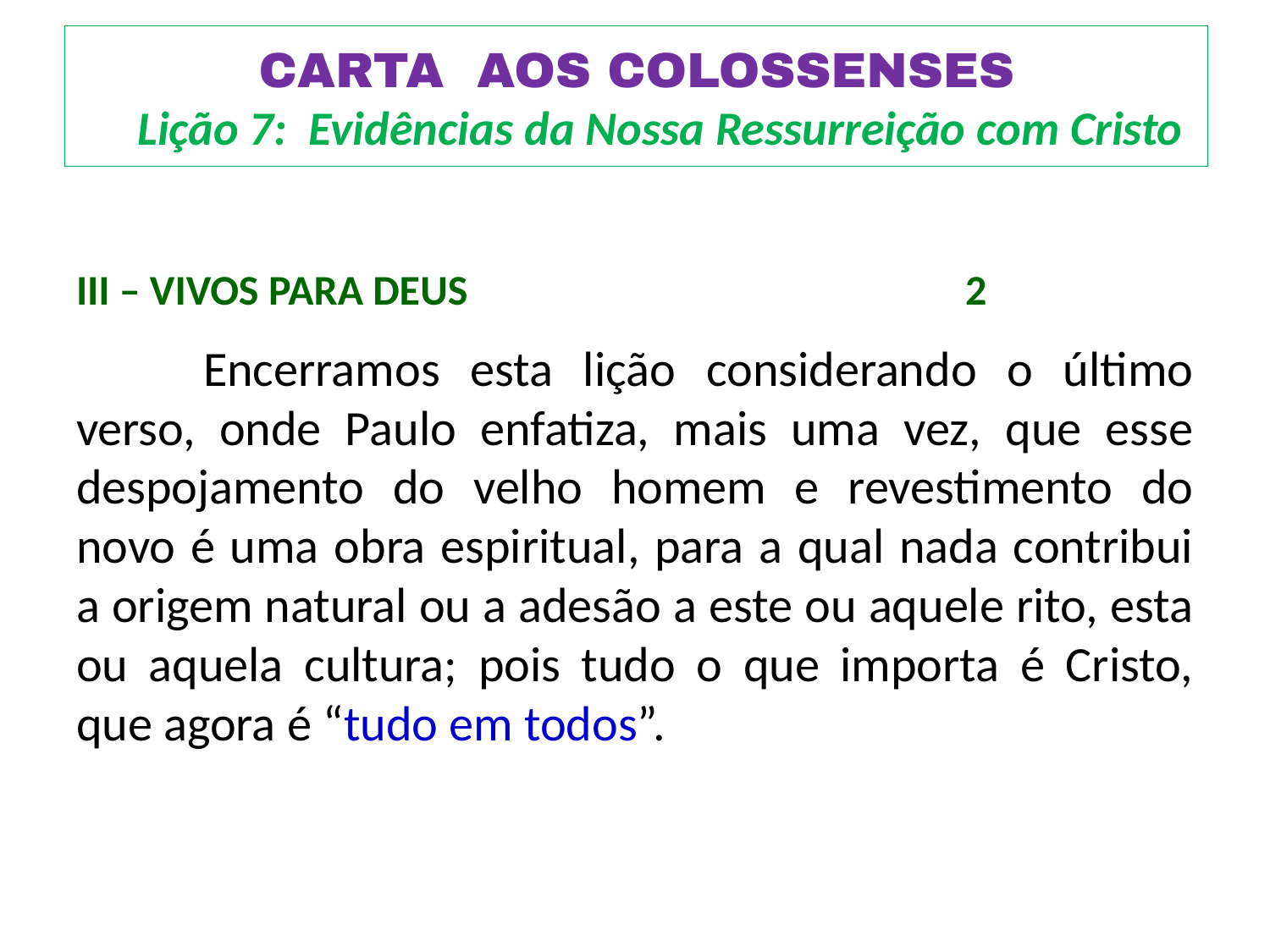

# CARTA  AOS COLOSSENSES Lição 7:  Evidências da Nossa Ressurreição com Cristo
III – VIVOS PARA DEUS 	 			2

	Encerramos esta lição considerando o último verso, onde Paulo enfatiza, mais uma vez, que esse despojamento do velho homem e revestimento do novo é uma obra espiritual, para a qual nada contribui a origem natural ou a adesão a este ou aquele rito, esta ou aquela cultura; pois tudo o que importa é Cristo, que agora é “tudo em todos”.